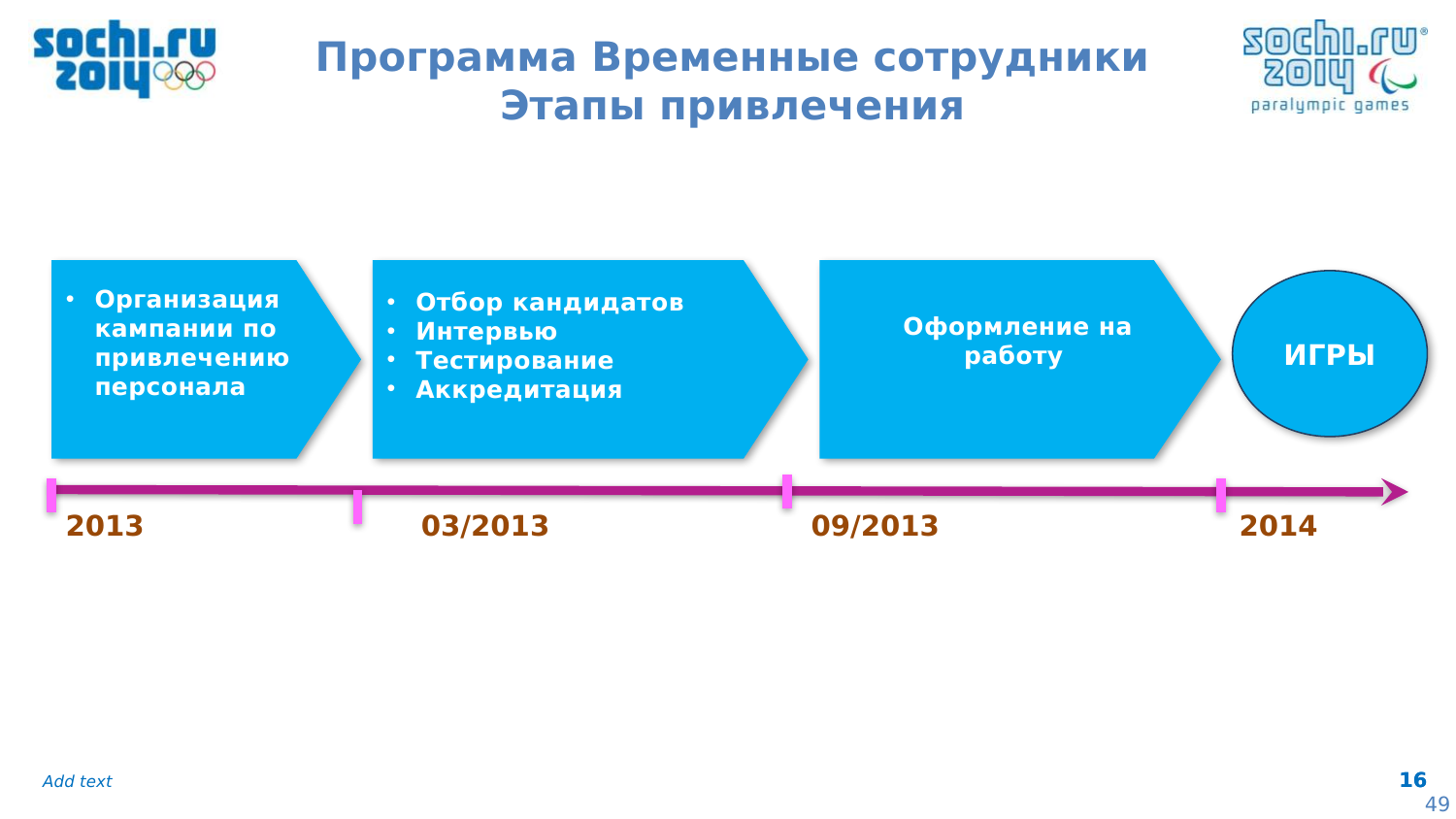

# Программа Временные сотрудники Этапы привлечения
Организация кампании по привлечению персонала

Отбор кандидатов
Интервью
Тестирование
Аккредитация

Оформление на работу

ИГРЫ
2014
2013
03/2013
09/2013
49